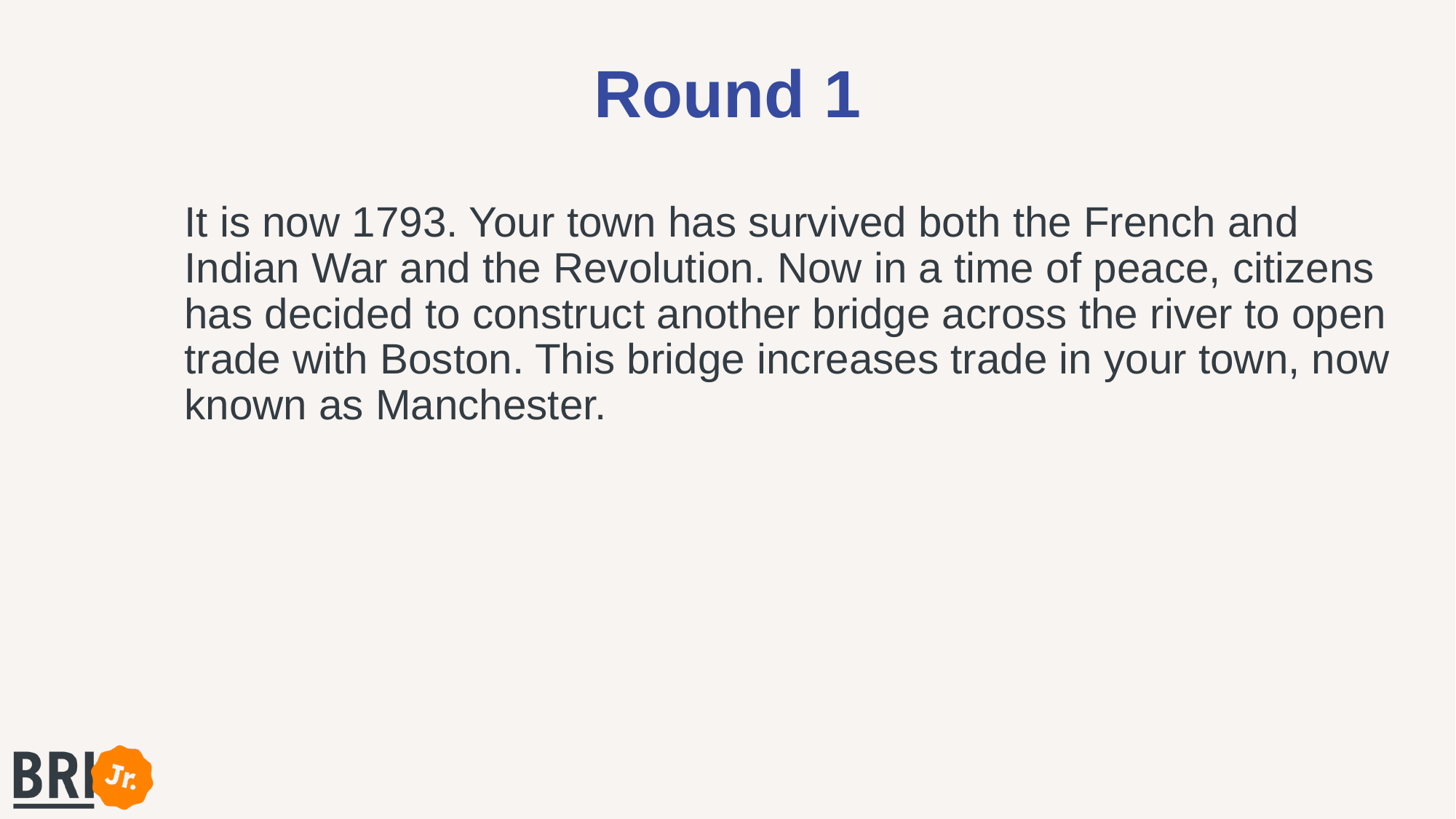

# Round 1
It is now 1793. Your town has survived both the French and Indian War and the Revolution. Now in a time of peace, citizens has decided to construct another bridge across the river to open trade with Boston. This bridge increases trade in your town, now known as Manchester.